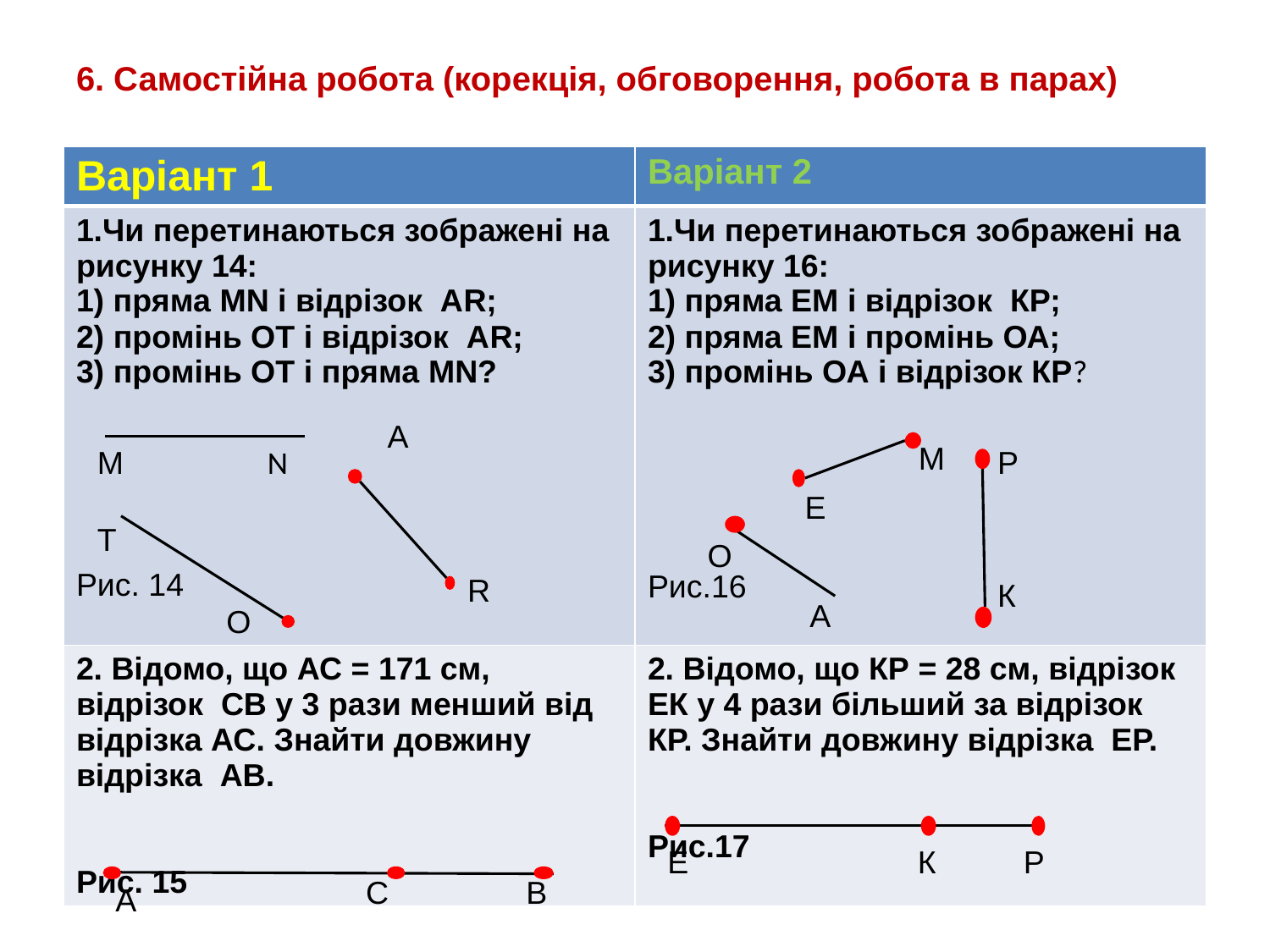

# 6. Самостійна робота (корекція, обговорення, робота в парах)
| Варіант 1 | Варіант 2 |
| --- | --- |
| 1.Чи перетинаються зображені на рисунку 14: 1) пряма MN і відрізок АR; 2) промінь ОТ і відрізок АR; 3) промінь ОТ і пряма MN? Рис. 14 | 1.Чи перетинаються зображені на рисунку 16: 1) пряма ЕМ і відрізок КР; 2) пряма ЕМ і промінь ОА; 3) промінь ОА і відрізок КР? Рис.16 |
| 2. Відомо, що АС = 171 см, відрізок СВ у 3 рази менший від відрізка АС. Знайти довжину відрізка АВ. Рис. 15 | 2. Відомо, що КР = 28 см, відрізок ЕК у 4 рази більший за відрізок КР. Знайти довжину відрізка ЕР. Рис.17 |
А

М
М
N
Р

Е
Т

О
R
К

А
 О

E
К
Р

В

С
А